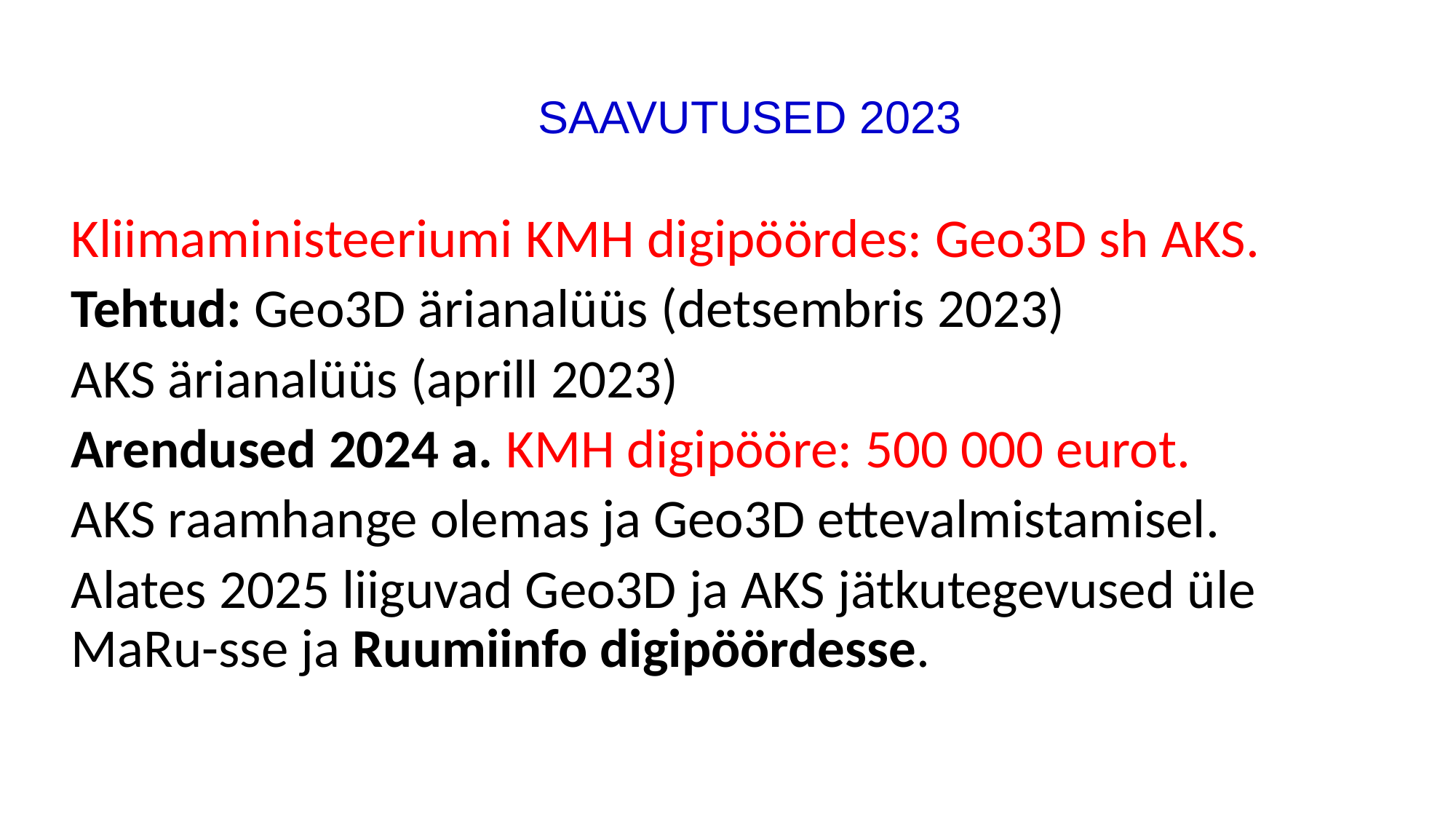

# SAAVUTUSED 2023
Kliimaministeeriumi KMH digipöördes: Geo3D sh AKS.
Tehtud: Geo3D ärianalüüs (detsembris 2023)
AKS ärianalüüs (aprill 2023)
Arendused 2024 a. KMH digipööre: 500 000 eurot.
AKS raamhange olemas ja Geo3D ettevalmistamisel.
Alates 2025 liiguvad Geo3D ja AKS jätkutegevused üle MaRu-sse ja Ruumiinfo digipöördesse.